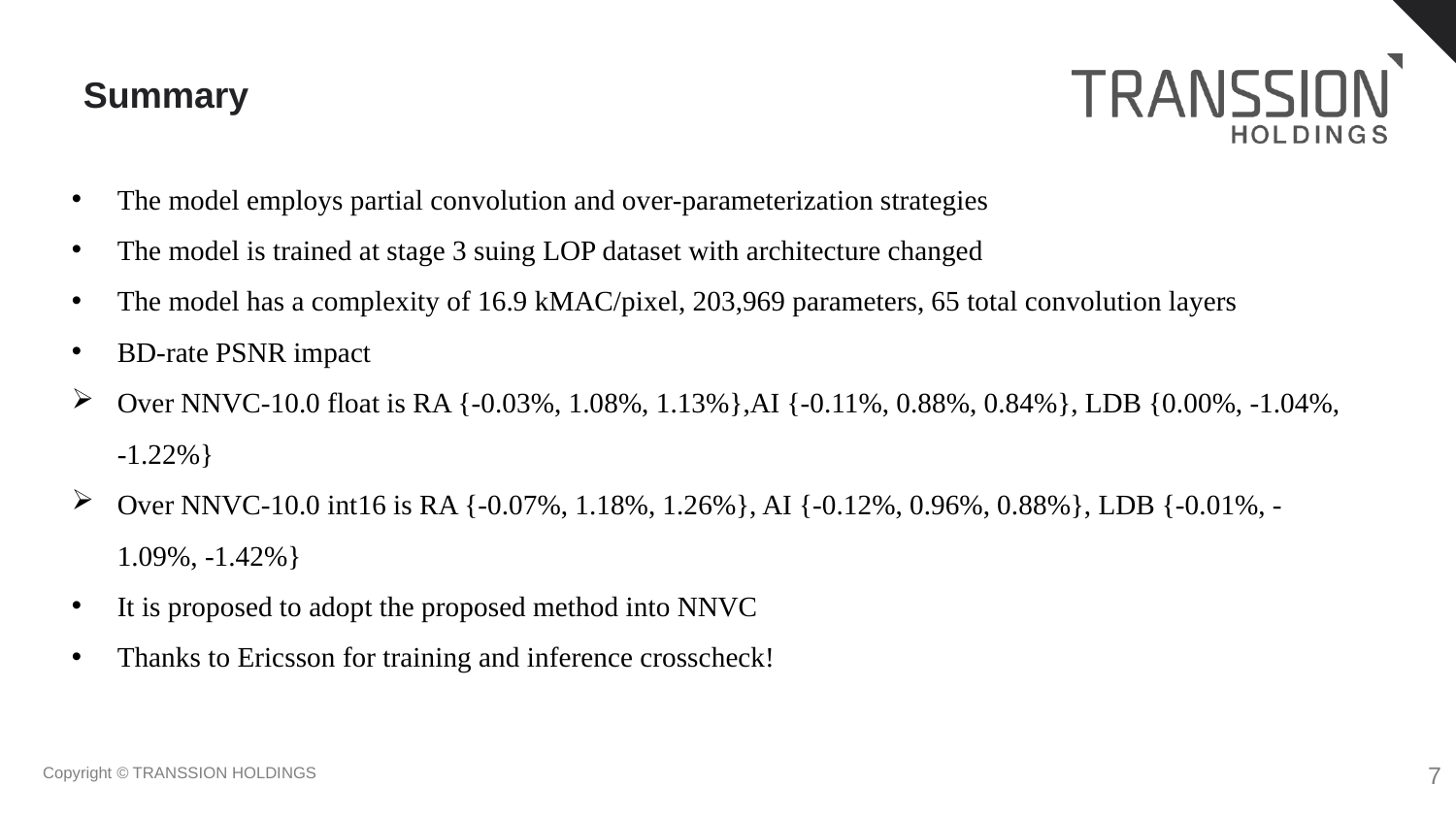

# Summary
The model employs partial convolution and over-parameterization strategies
The model is trained at stage 3 suing LOP dataset with architecture changed
The model has a complexity of 16.9 kMAC/pixel, 203,969 parameters, 65 total convolution layers
BD-rate PSNR impact
Over NNVC-10.0 float is RA {-0.03%, 1.08%, 1.13%},AI {-0.11%, 0.88%, 0.84%}, LDB {0.00%, -1.04%, -1.22%}
Over NNVC-10.0 int16 is RA {-0.07%, 1.18%, 1.26%}, AI {-0.12%, 0.96%, 0.88%}, LDB {-0.01%, -1.09%, -1.42%}
It is proposed to adopt the proposed method into NNVC
Thanks to Ericsson for training and inference crosscheck!
7